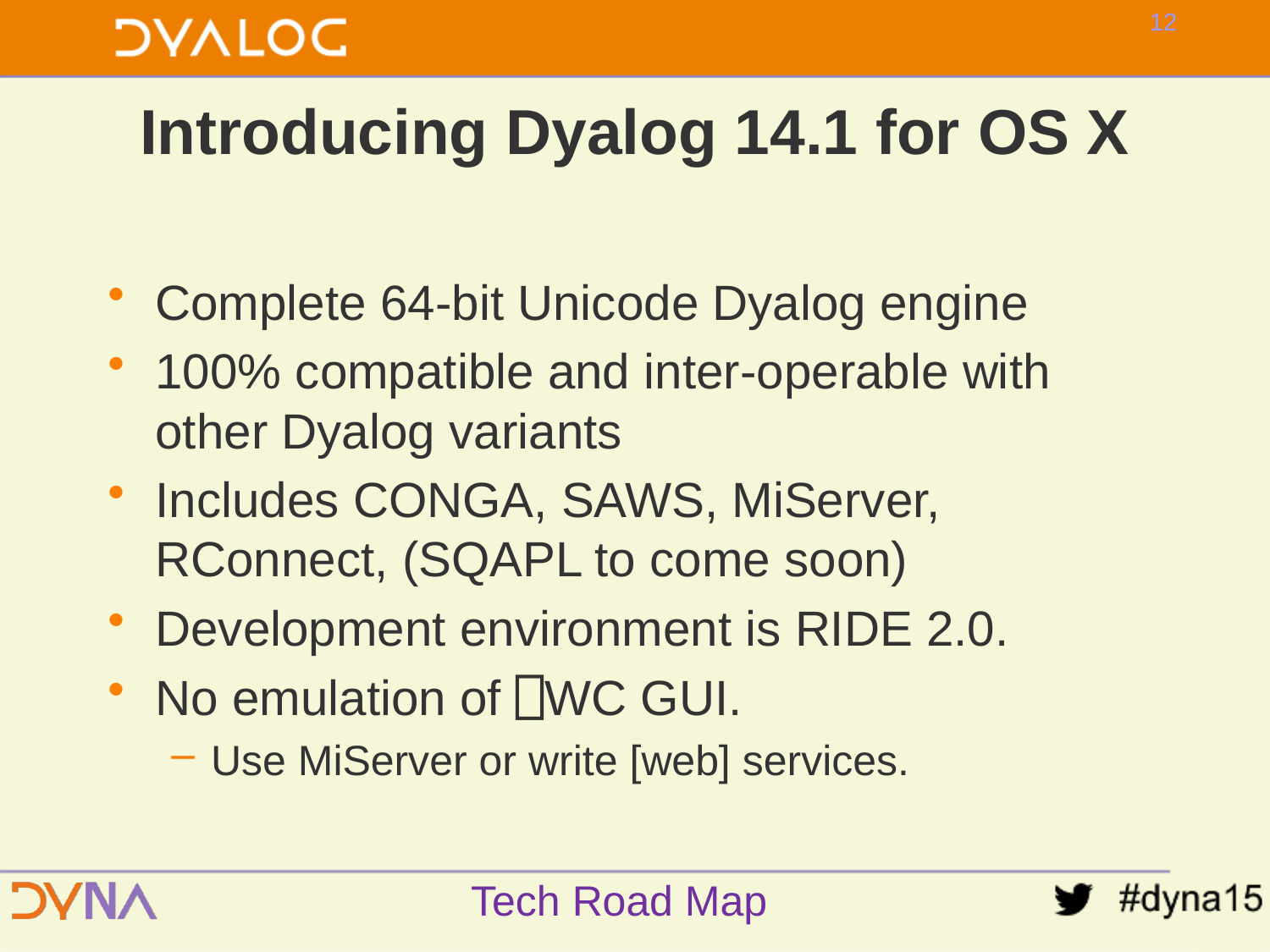

12
# Introducing Dyalog 14.1 for OS X
Complete 64-bit Unicode Dyalog engine
100% compatible and inter-operable with other Dyalog variants
Includes CONGA, SAWS, MiServer, RConnect, (SQAPL to come soon)
Development environment is RIDE 2.0.
No emulation of ⎕WC GUI.
Use MiServer or write [web] services.

Tech Road Map